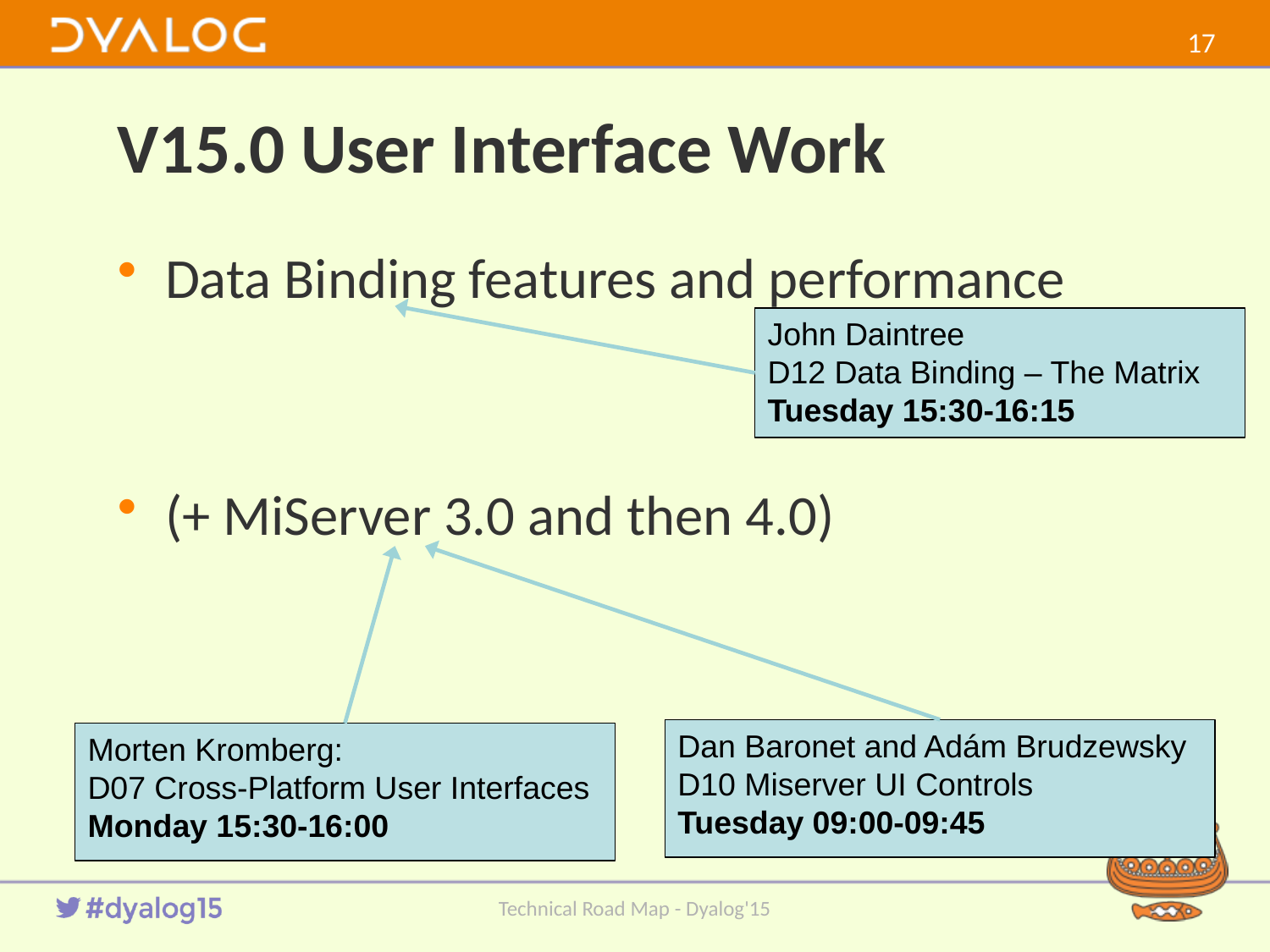

17
# V15.0 User Interface Work
Data Binding features and performance

(+ MiServer 3.0 and then 4.0)
John Daintree
D12 Data Binding – The Matrix
Tuesday 15:30-16:15
Dan Baronet and Adám Brudzewsky
D10 Miserver UI Controls
Tuesday 09:00-09:45
Morten Kromberg:
D07 Cross-Platform User Interfaces
Monday 15:30-16:00
Technical Road Map - Dyalog'15